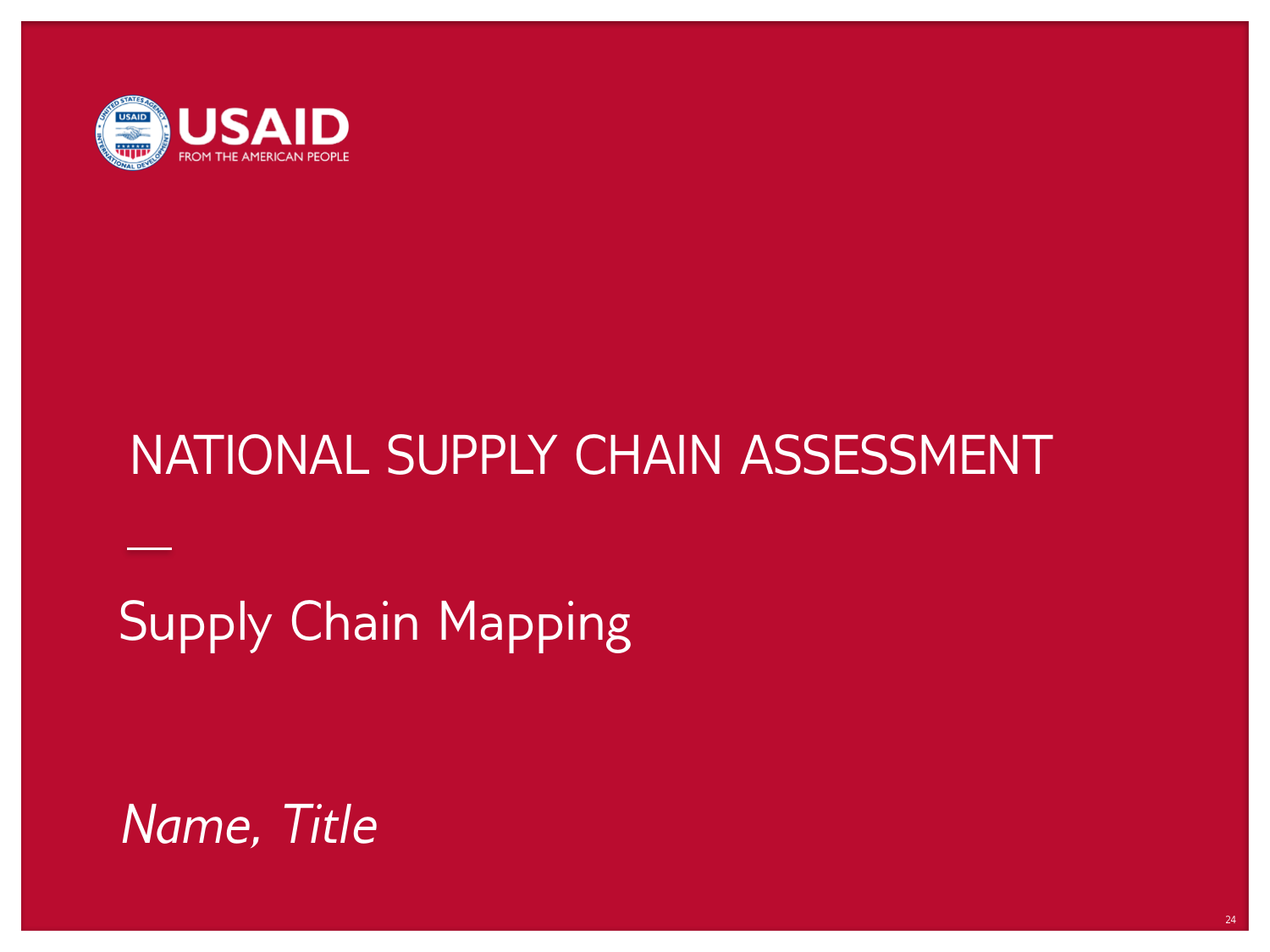

# Supply Chain Mapping Name, Title
24